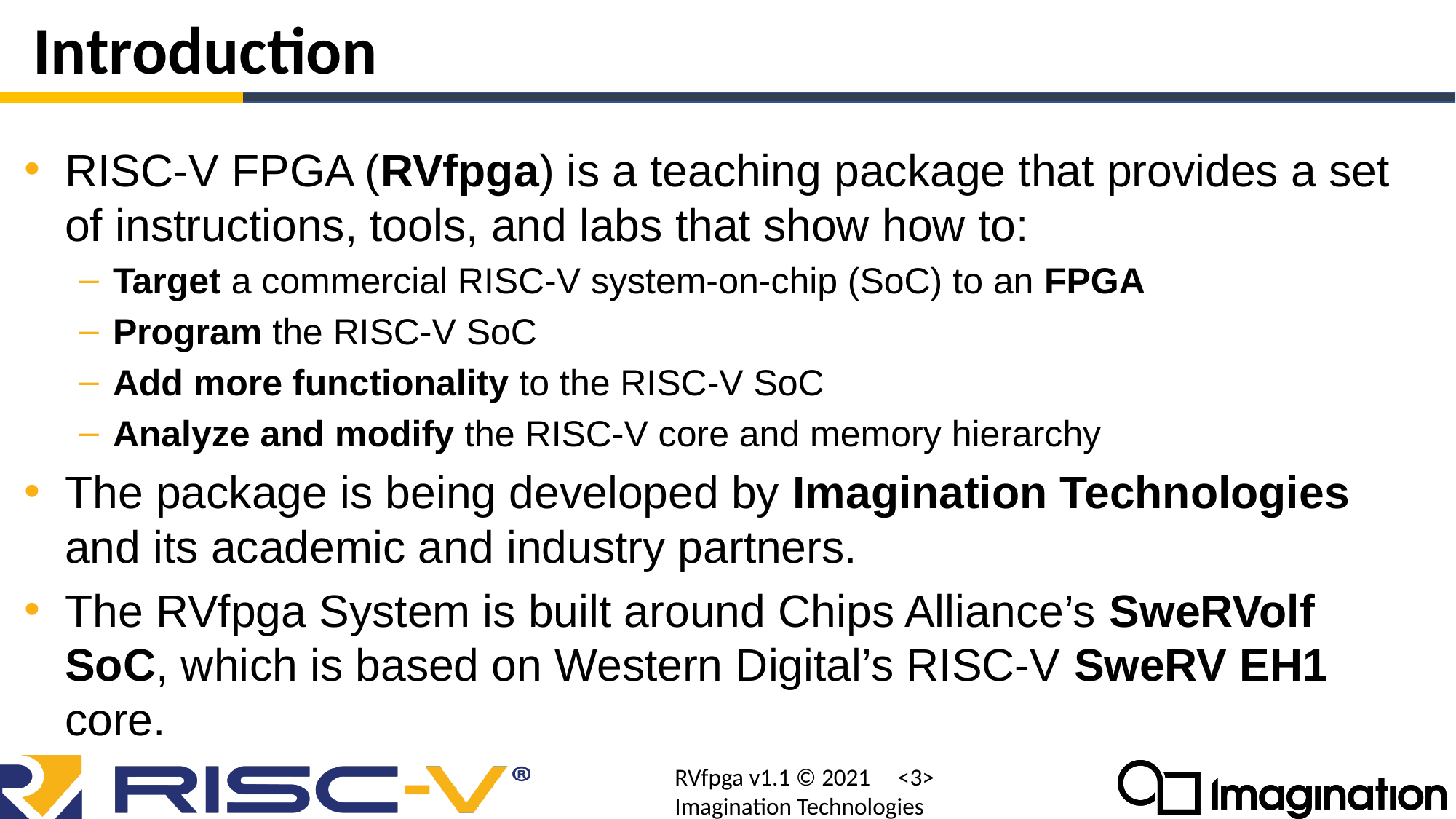

# Introduction
RISC-V FPGA (RVfpga) is a teaching package that provides a set of instructions, tools, and labs that show how to:
Target a commercial RISC-V system-on-chip (SoC) to an FPGA
Program the RISC-V SoC
Add more functionality to the RISC-V SoC
Analyze and modify the RISC-V core and memory hierarchy
The package is being developed by Imagination Technologies and its academic and industry partners.
The RVfpga System is built around Chips Alliance’s SweRVolf SoC, which is based on Western Digital’s RISC-V SweRV EH1 core.